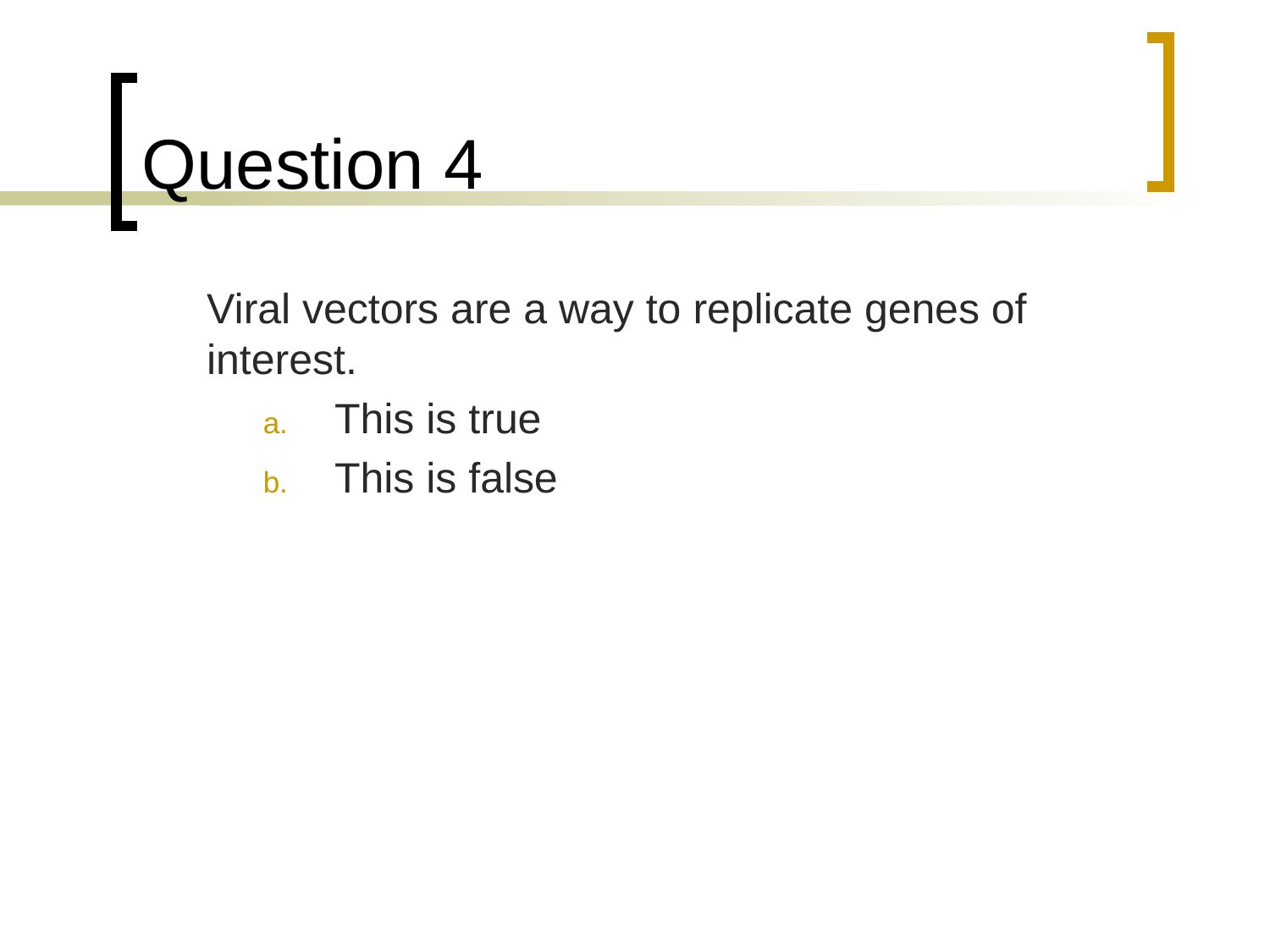

# Question 4
	Viral vectors are a way to replicate genes of interest.
This is true
This is false